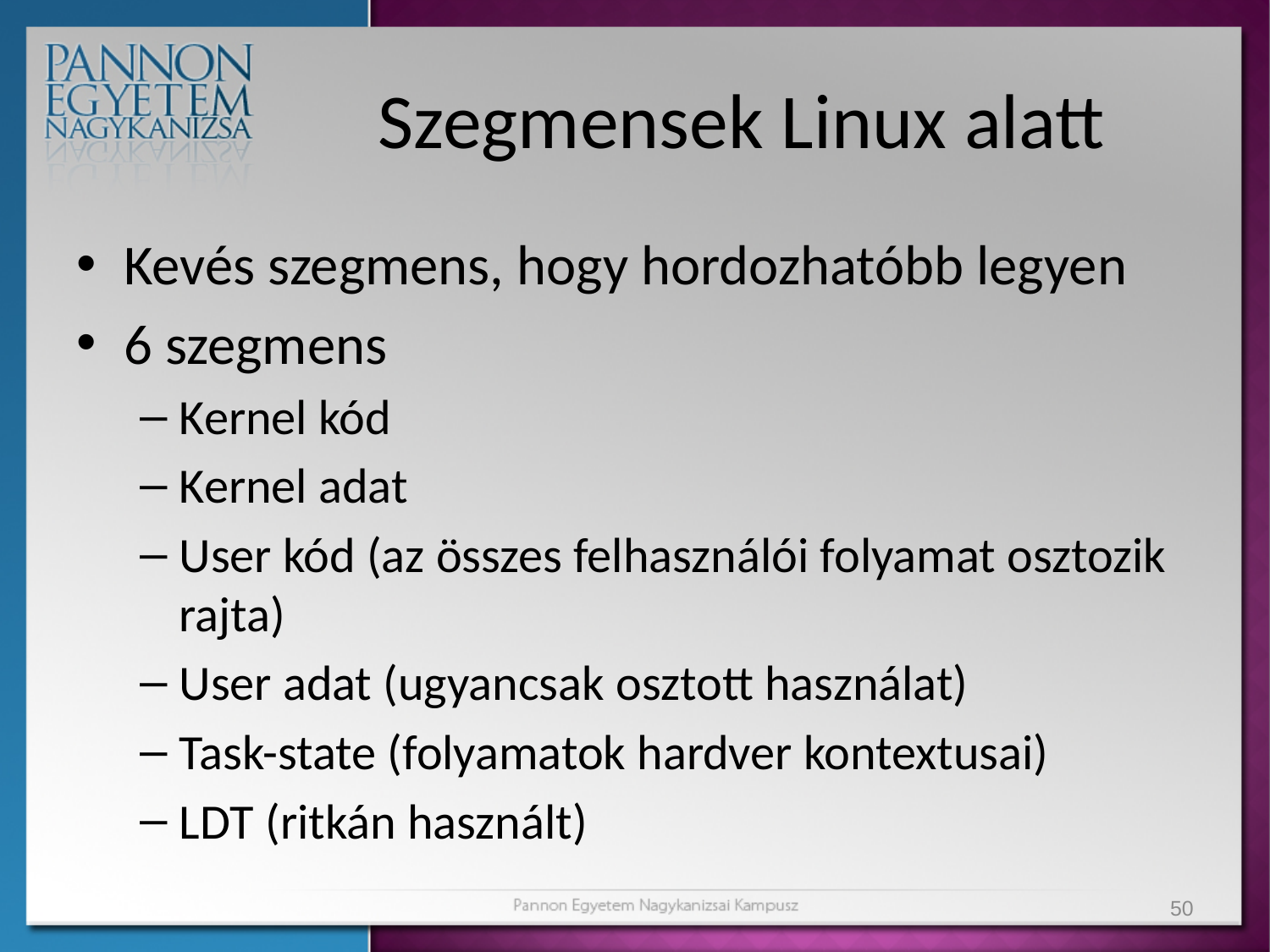

# Szegmensek Linux alatt
Kevés szegmens, hogy hordozhatóbb legyen
6 szegmens
Kernel kód
Kernel adat
User kód (az összes felhasználói folyamat osztozik rajta)
User adat (ugyancsak osztott használat)
Task-state (folyamatok hardver kontextusai)
LDT (ritkán használt)
50